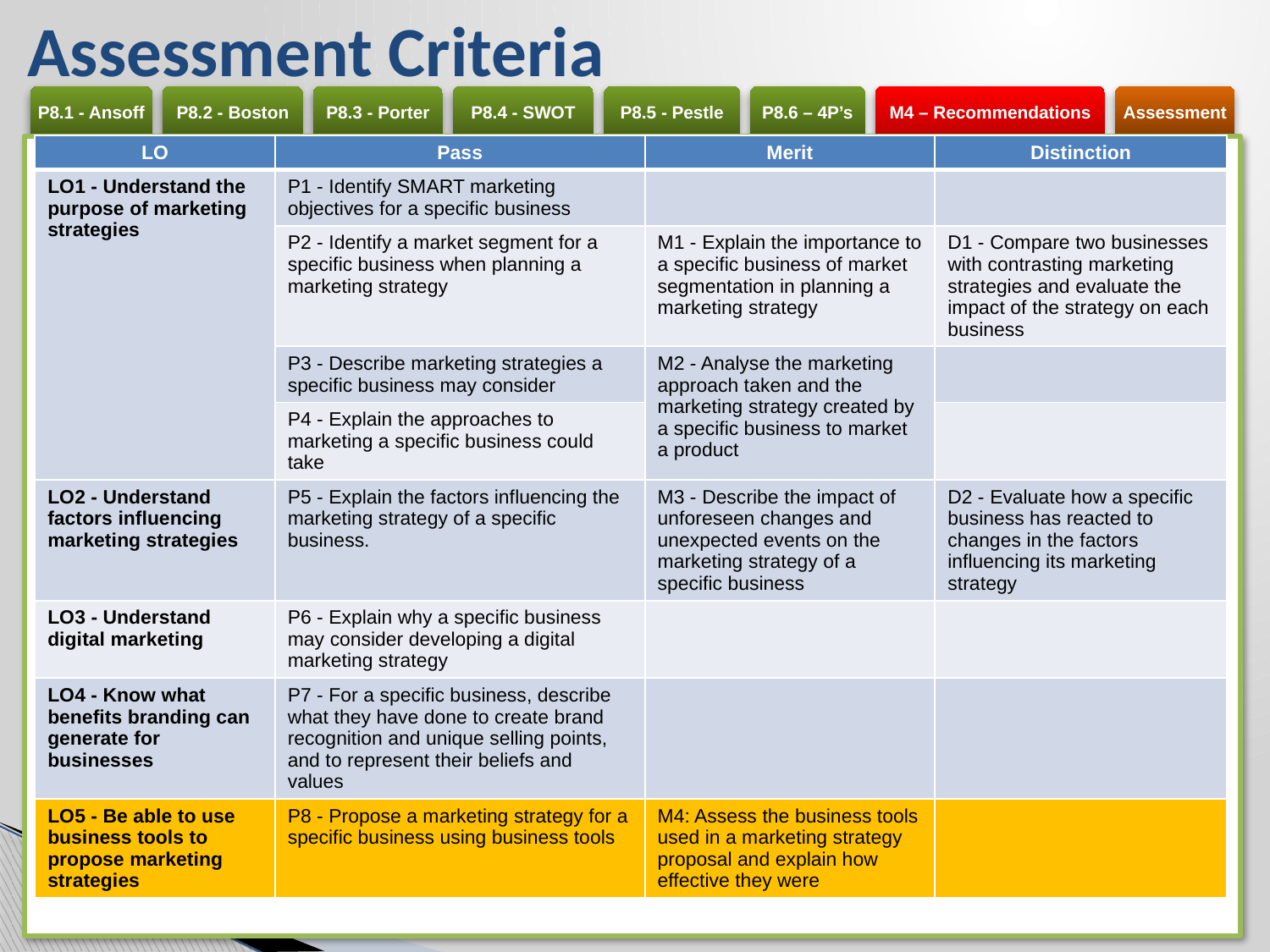

# Assessment Criteria
| LO | Pass | Merit | Distinction |
| --- | --- | --- | --- |
| LO1 - Understand the purpose of marketing strategies | P1 - Identify SMART marketing objectives for a specific business |  |  |
|  | P2 - Identify a market segment for a specific business when planning a marketing strategy | M1 - Explain the importance to a specific business of market segmentation in planning a marketing strategy | D1 - Compare two businesses with contrasting marketing strategies and evaluate the impact of the strategy on each business |
|  | P3 - Describe marketing strategies a specific business may consider | M2 - Analyse the marketing approach taken and the marketing strategy created by a specific business to market a product |  |
|  | P4 - Explain the approaches to marketing a specific business could take |  |  |
| LO2 - Understand factors influencing marketing strategies | P5 - Explain the factors influencing the marketing strategy of a specific business. | M3 - Describe the impact of unforeseen changes and unexpected events on the marketing strategy of a specific business | D2 - Evaluate how a specific business has reacted to changes in the factors influencing its marketing strategy |
| LO3 - Understand digital marketing | P6 - Explain why a specific business may consider developing a digital marketing strategy |  |  |
| LO4 - Know what benefits branding can generate for businesses | P7 - For a specific business, describe what they have done to create brand recognition and unique selling points, and to represent their beliefs and values |  |  |
| LO5 - Be able to use business tools to propose marketing strategies | P8 - Propose a marketing strategy for a specific business using business tools | M4: Assess the business tools used in a marketing strategy proposal and explain how effective they were |  |